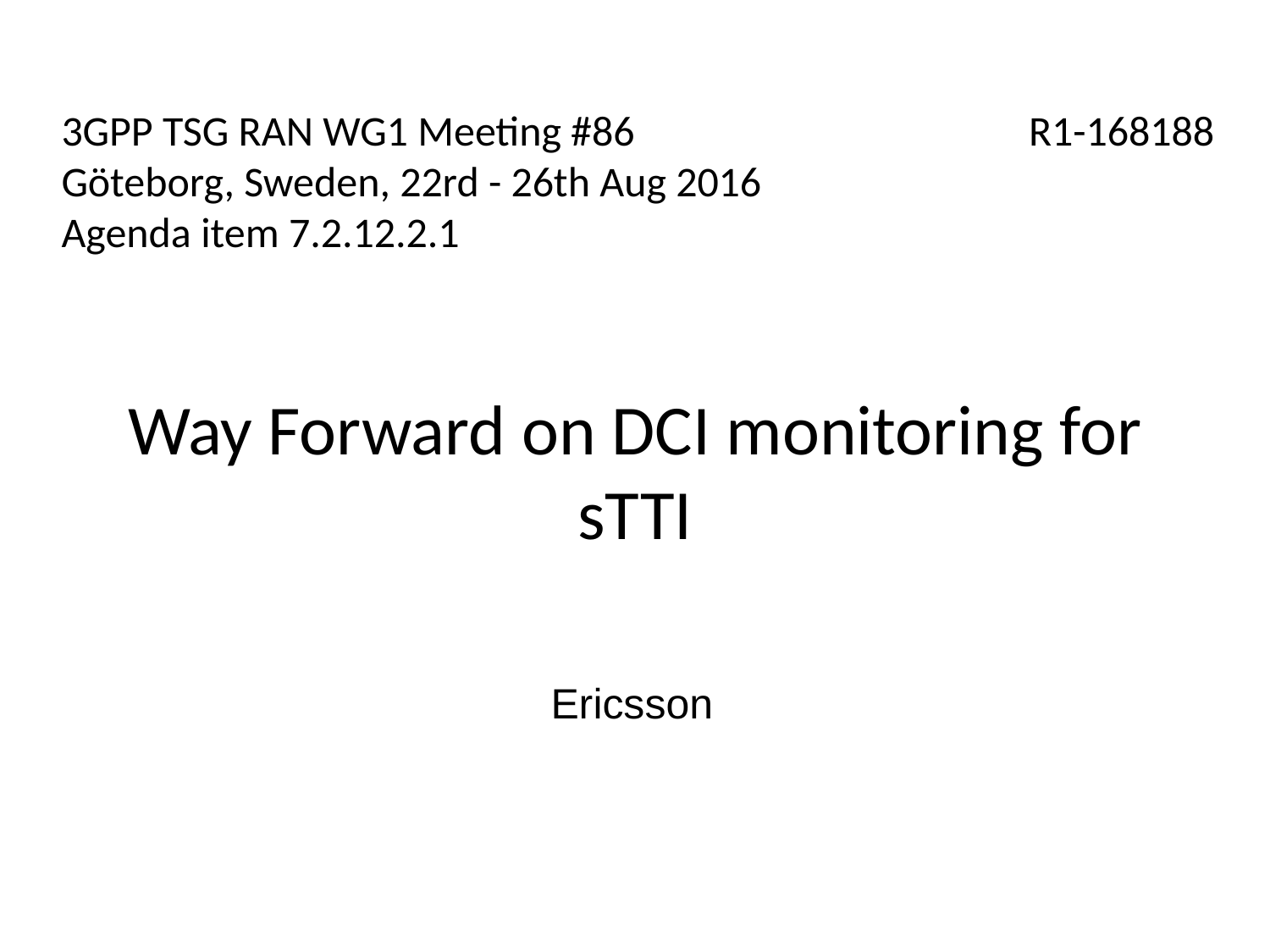

3GPP TSG RAN WG1 Meeting #86
Göteborg, Sweden, 22rd - 26th Aug 2016
Agenda item 7.2.12.2.1
R1-168188
Way Forward on DCI monitoring for sTTI
Ericsson